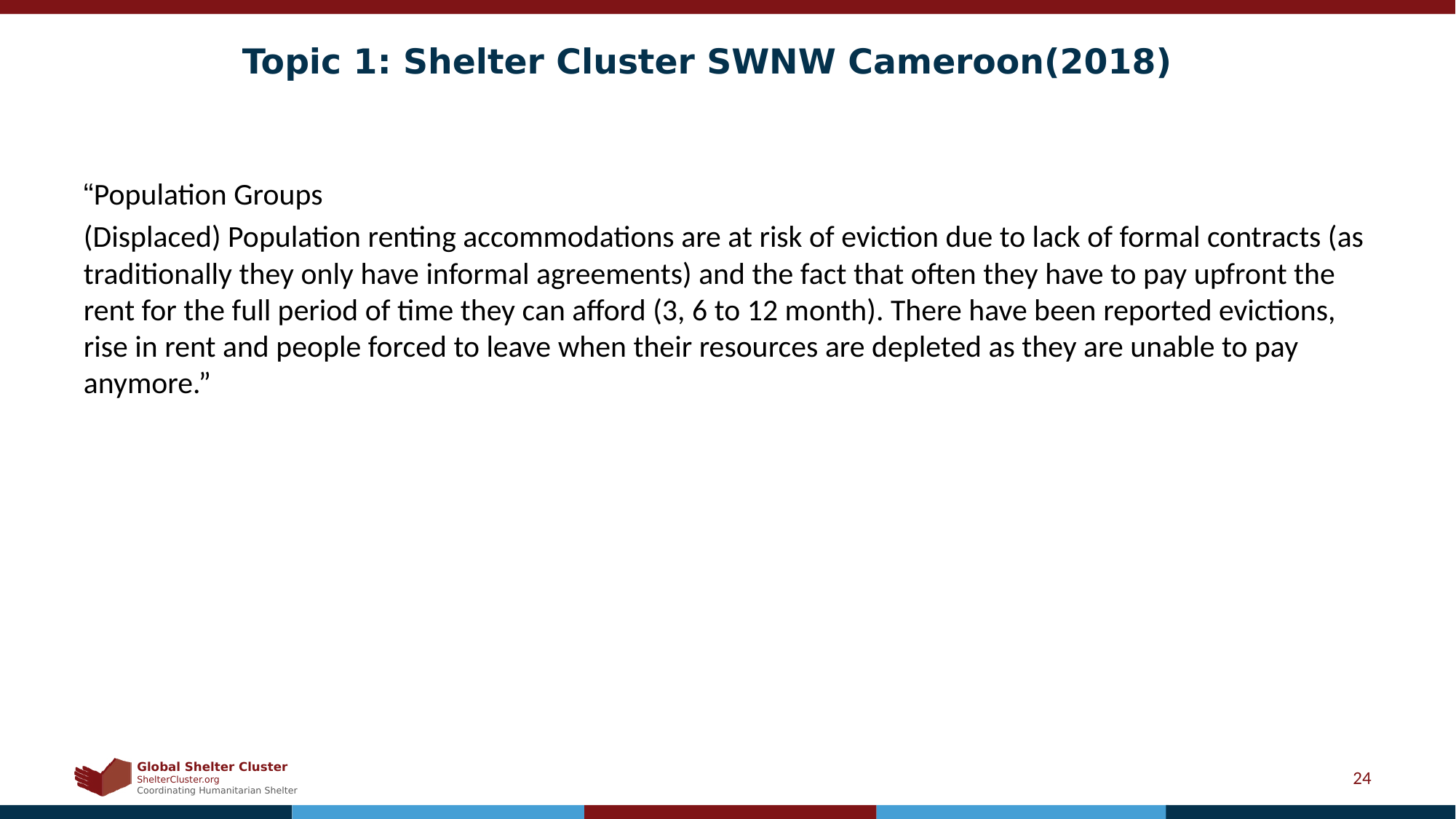

# Topic 1: Shelter Cluster SWNW Cameroon(2018)
“Population Groups
(Displaced) Population renting accommodations are at risk of eviction due to lack of formal contracts (as traditionally they only have informal agreements) and the fact that often they have to pay upfront the rent for the full period of time they can afford (3, 6 to 12 month). There have been reported evictions, rise in rent and people forced to leave when their resources are depleted as they are unable to pay anymore.”
24